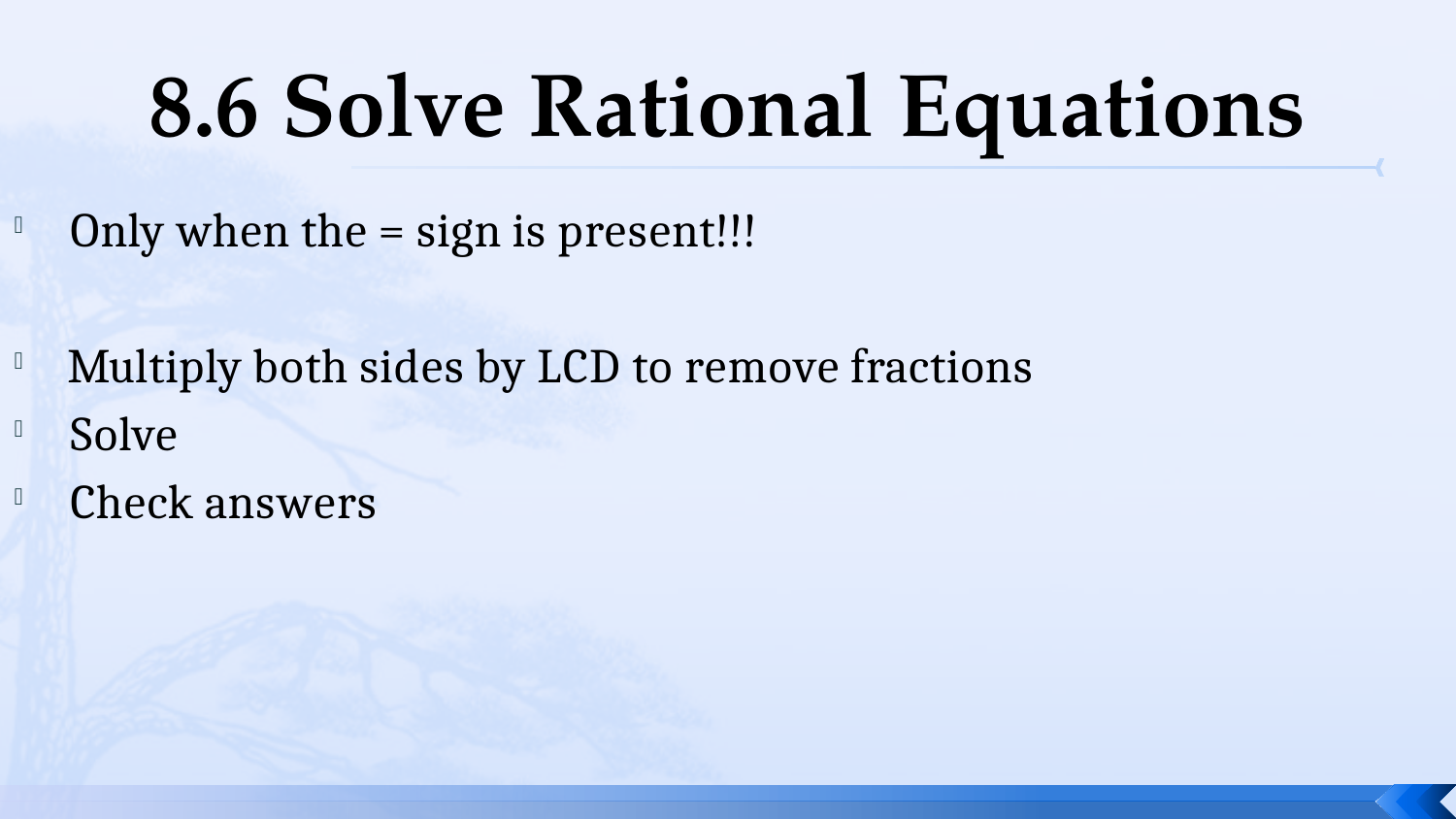

# 8.6 Solve Rational Equations
Only when the = sign is present!!!

Multiply both sides by LCD to remove fractions
Solve
Check answers